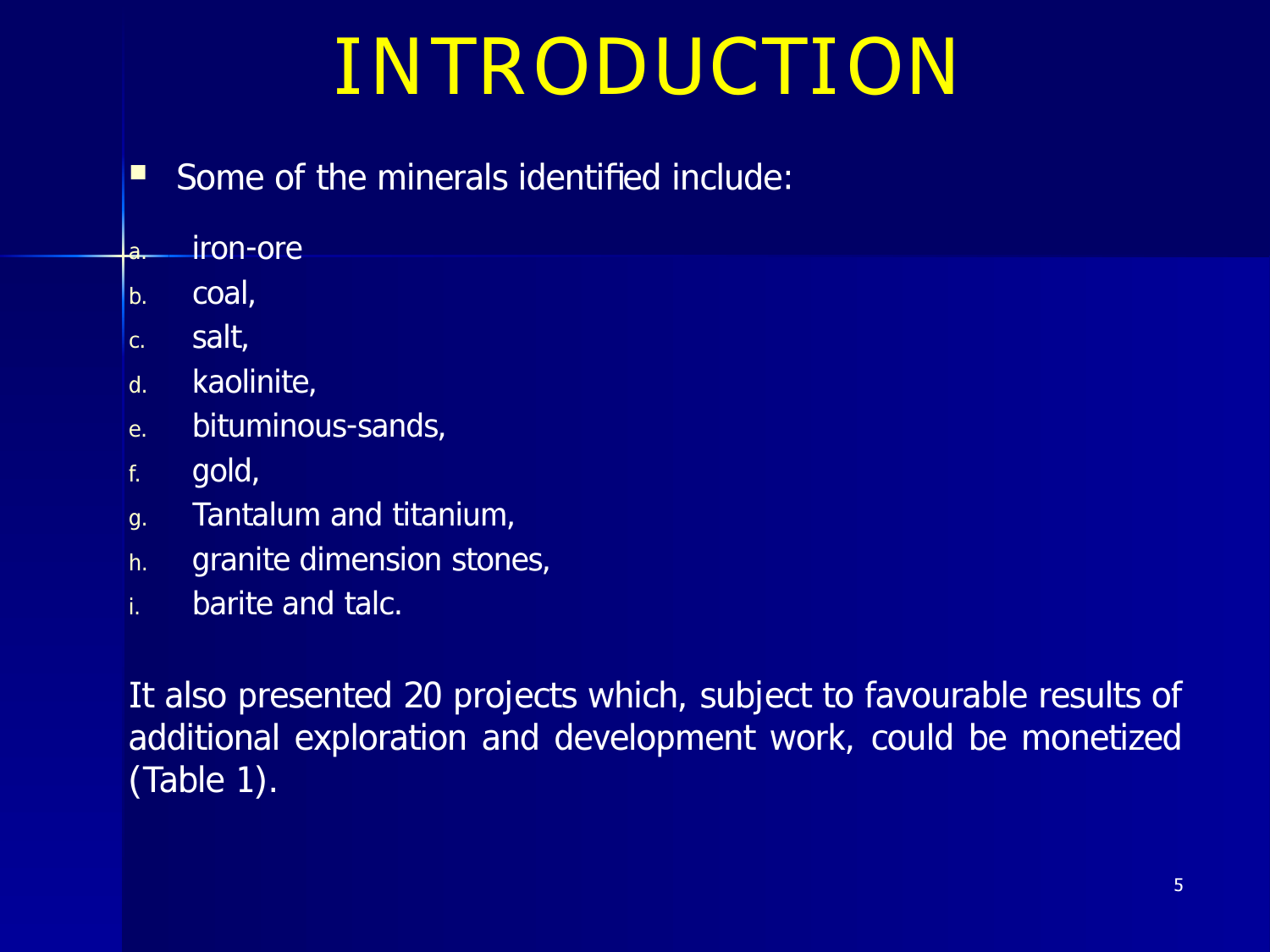

# INTRODUCTION
Some of the minerals identified include:

iron-ore
coal,
salt,
kaolinite,
bituminous-sands,
gold,
Tantalum and titanium,
granite dimension stones,
barite and talc.

It also presented 20 projects which, subject to favourable results of additional exploration and development work, could be monetized (Table 1).

5